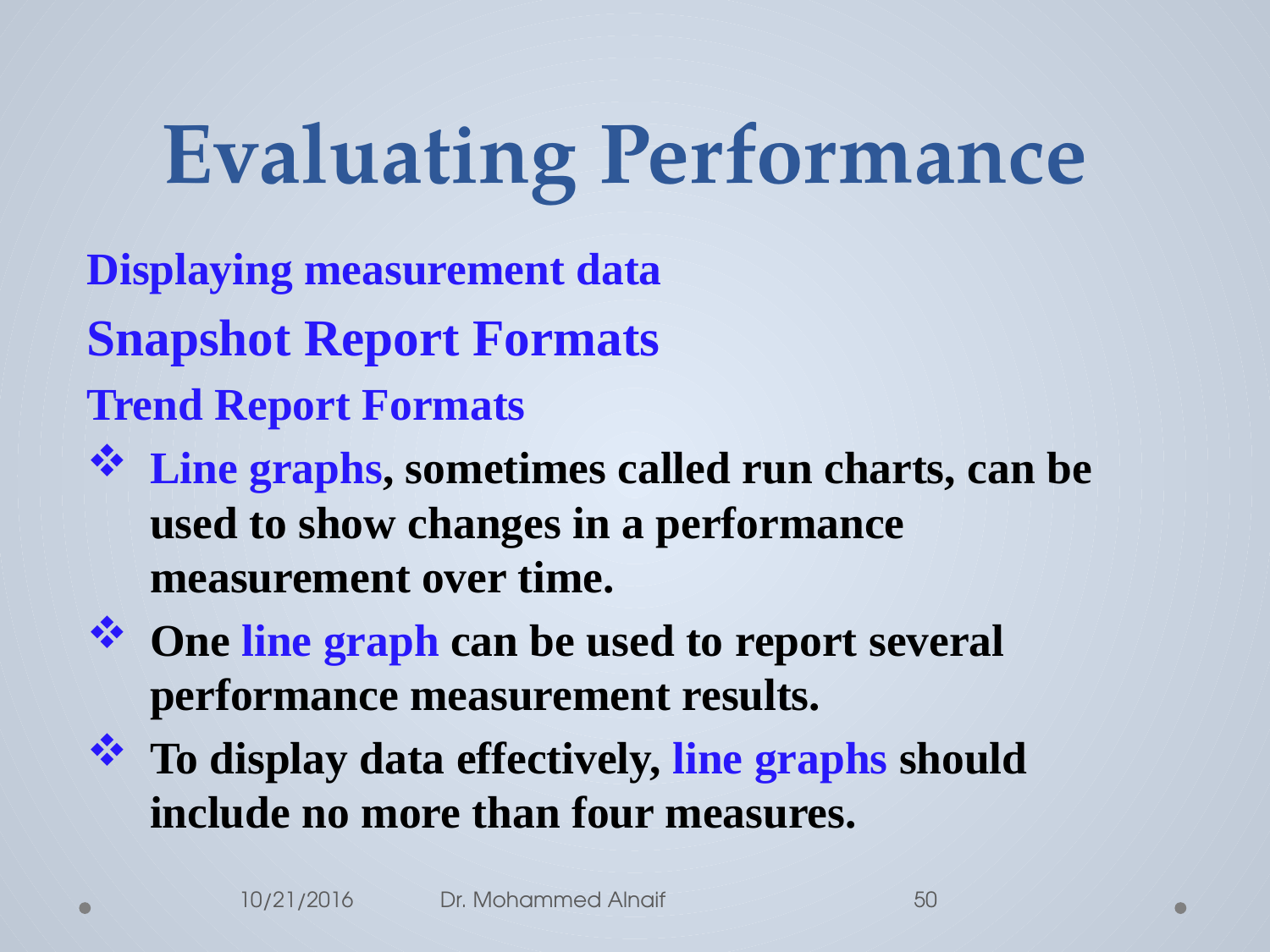

# Evaluating Performance
Displaying measurement data
Snapshot Report Formats
Trend Report Formats
Line graphs, sometimes called run charts, can be used to show changes in a performance measurement over time.
One line graph can be used to report several performance measurement results.
To display data effectively, line graphs should include no more than four measures.
10/21/2016
Dr. Mohammed Alnaif
50